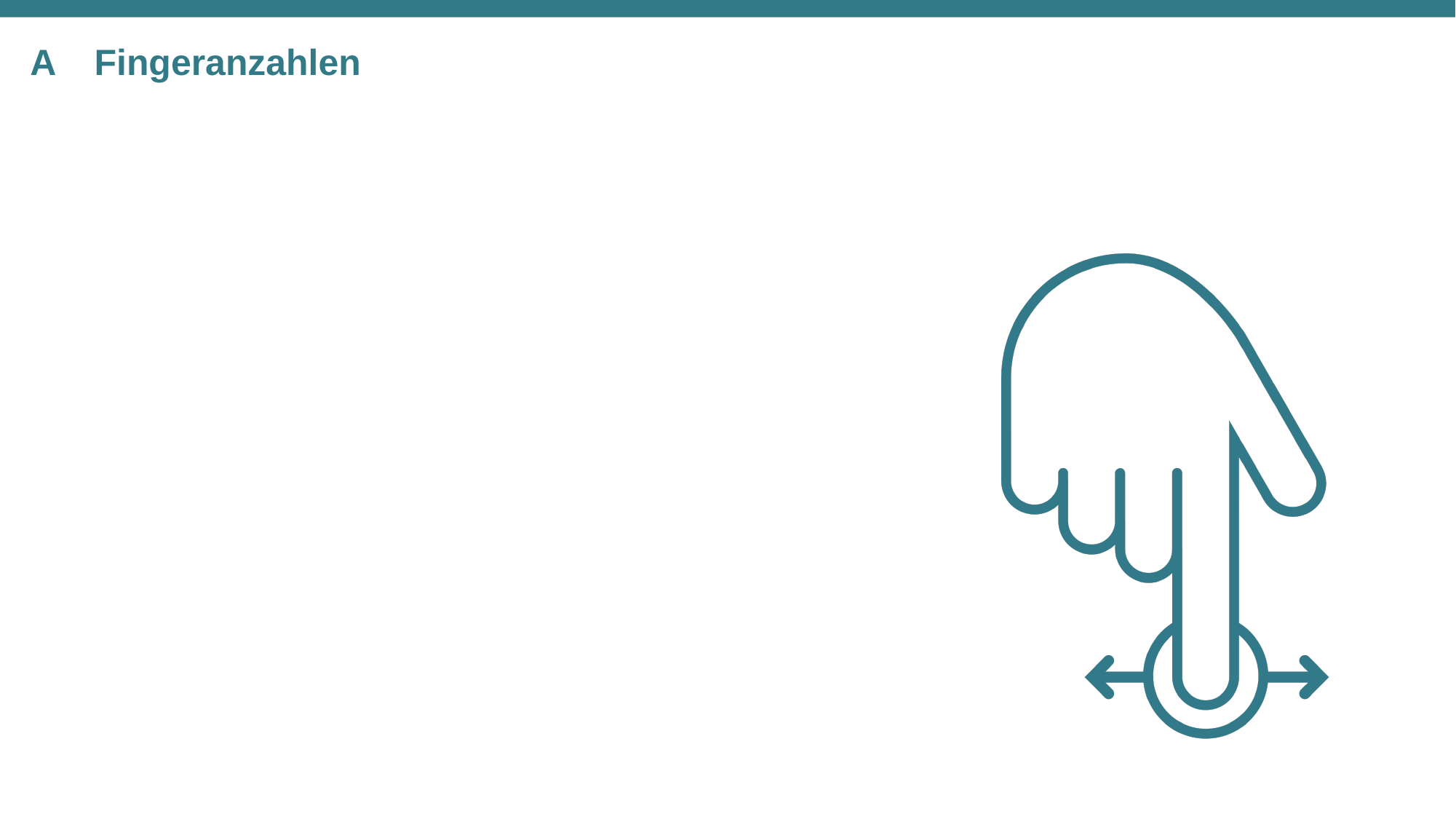

# A	 Fingeranzahlen
|  |  |
| --- | --- |